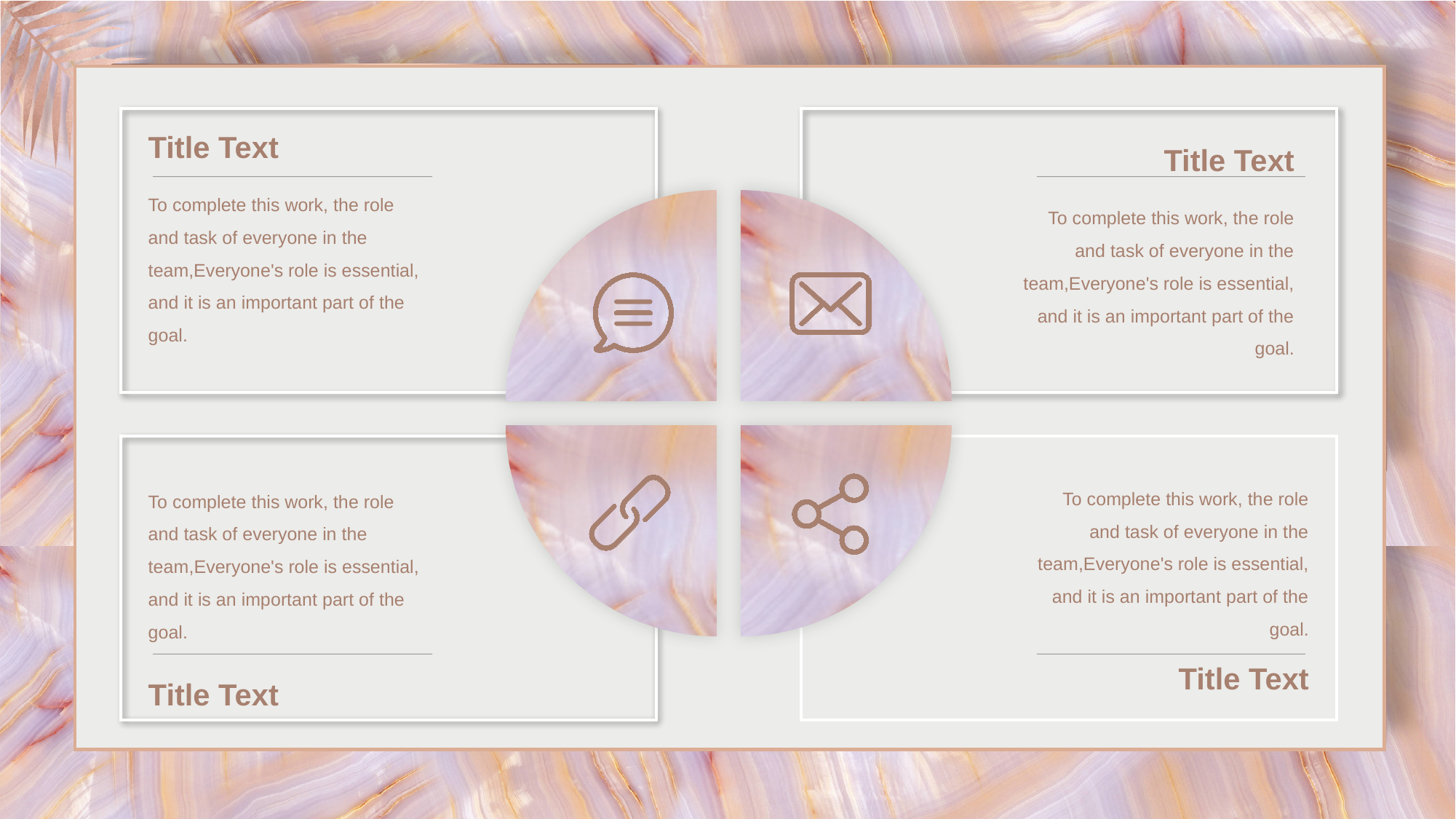

Title Text
Title Text
To complete this work, the role and task of everyone in the team,Everyone's role is essential, and it is an important part of the goal.

To complete this work, the role and task of everyone in the team,Everyone's role is essential, and it is an important part of the goal.

To complete this work, the role and task of everyone in the team,Everyone's role is essential, and it is an important part of the goal.

To complete this work, the role and task of everyone in the team,Everyone's role is essential, and it is an important part of the goal.

Title Text
Title Text